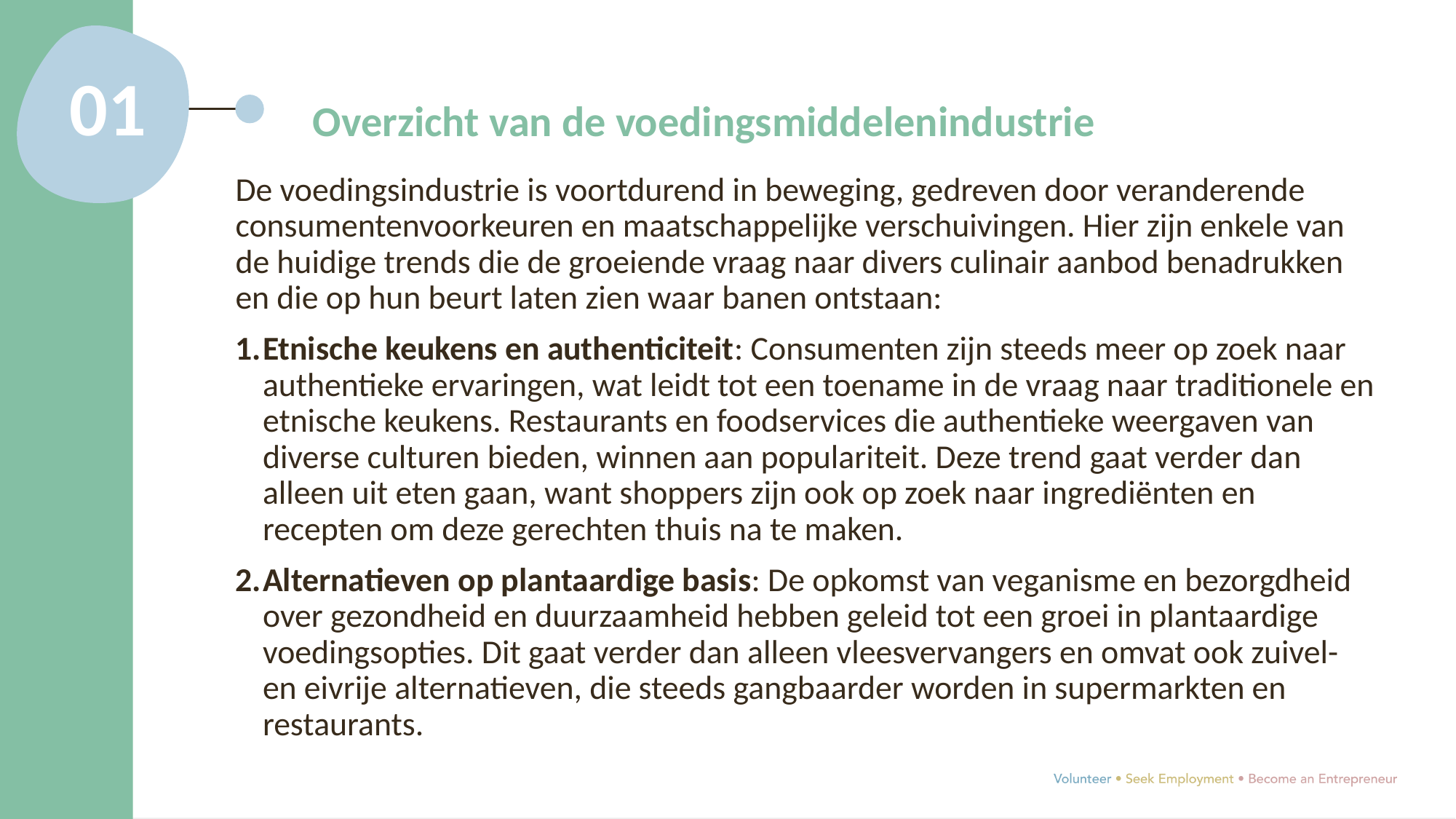

01
Overzicht van de voedingsmiddelenindustrie

De voedingsindustrie is voortdurend in beweging, gedreven door veranderende consumentenvoorkeuren en maatschappelijke verschuivingen. Hier zijn enkele van de huidige trends die de groeiende vraag naar divers culinair aanbod benadrukken en die op hun beurt laten zien waar banen ontstaan:
Etnische keukens en authenticiteit: Consumenten zijn steeds meer op zoek naar authentieke ervaringen, wat leidt tot een toename in de vraag naar traditionele en etnische keukens. Restaurants en foodservices die authentieke weergaven van diverse culturen bieden, winnen aan populariteit. Deze trend gaat verder dan alleen uit eten gaan, want shoppers zijn ook op zoek naar ingrediënten en recepten om deze gerechten thuis na te maken.
Alternatieven op plantaardige basis: De opkomst van veganisme en bezorgdheid over gezondheid en duurzaamheid hebben geleid tot een groei in plantaardige voedingsopties. Dit gaat verder dan alleen vleesvervangers en omvat ook zuivel- en eivrije alternatieven, die steeds gangbaarder worden in supermarkten en restaurants.